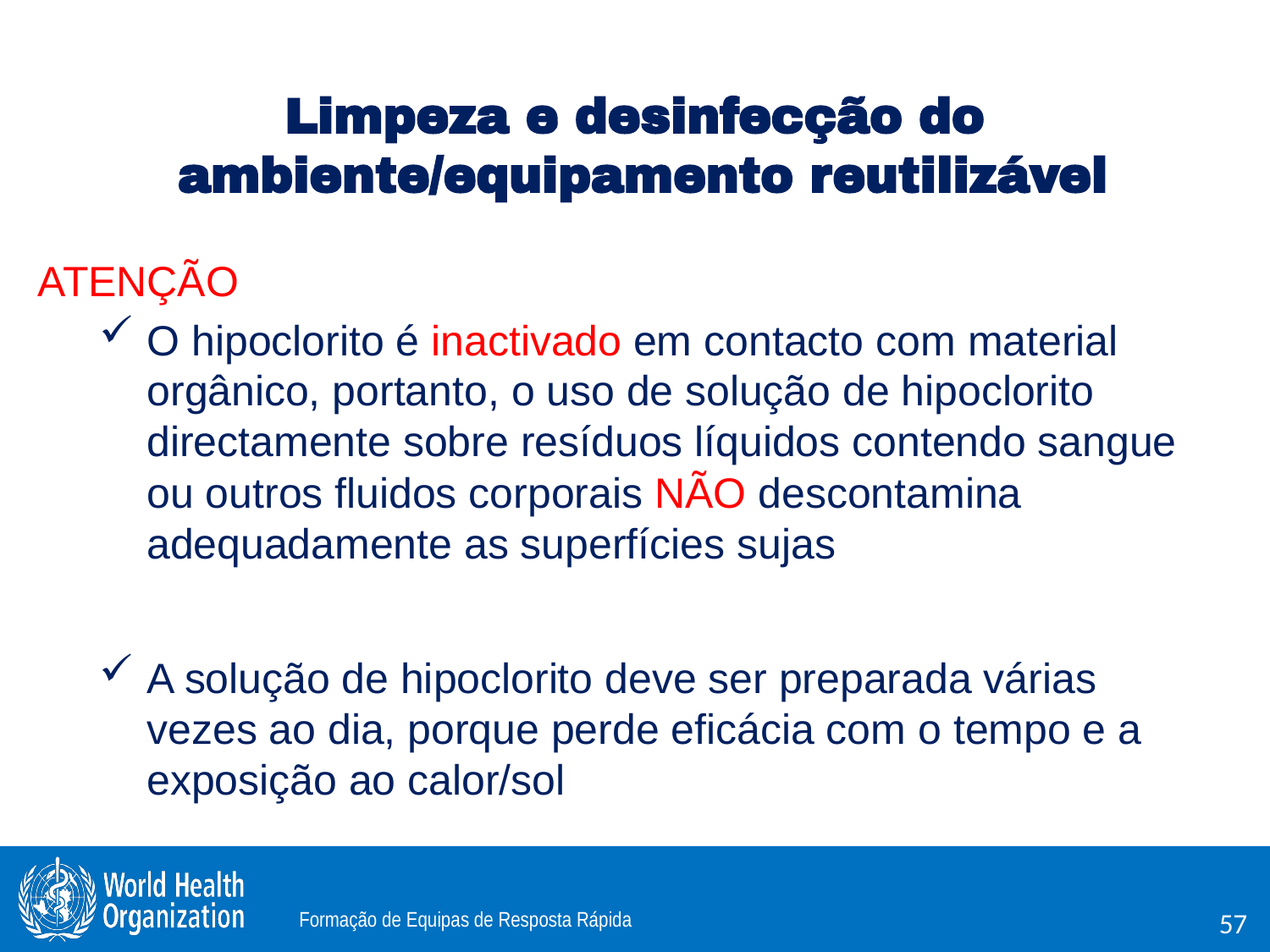

# Limpeza e desinfecção do ambiente/equipamento reutilizável
ATENÇÃO
O hipoclorito é inactivado em contacto com material orgânico, portanto, o uso de solução de hipoclorito directamente sobre resíduos líquidos contendo sangue ou outros fluidos corporais NÃO descontamina adequadamente as superfícies sujas

A solução de hipoclorito deve ser preparada várias vezes ao dia, porque perde eficácia com o tempo e a exposição ao calor/sol